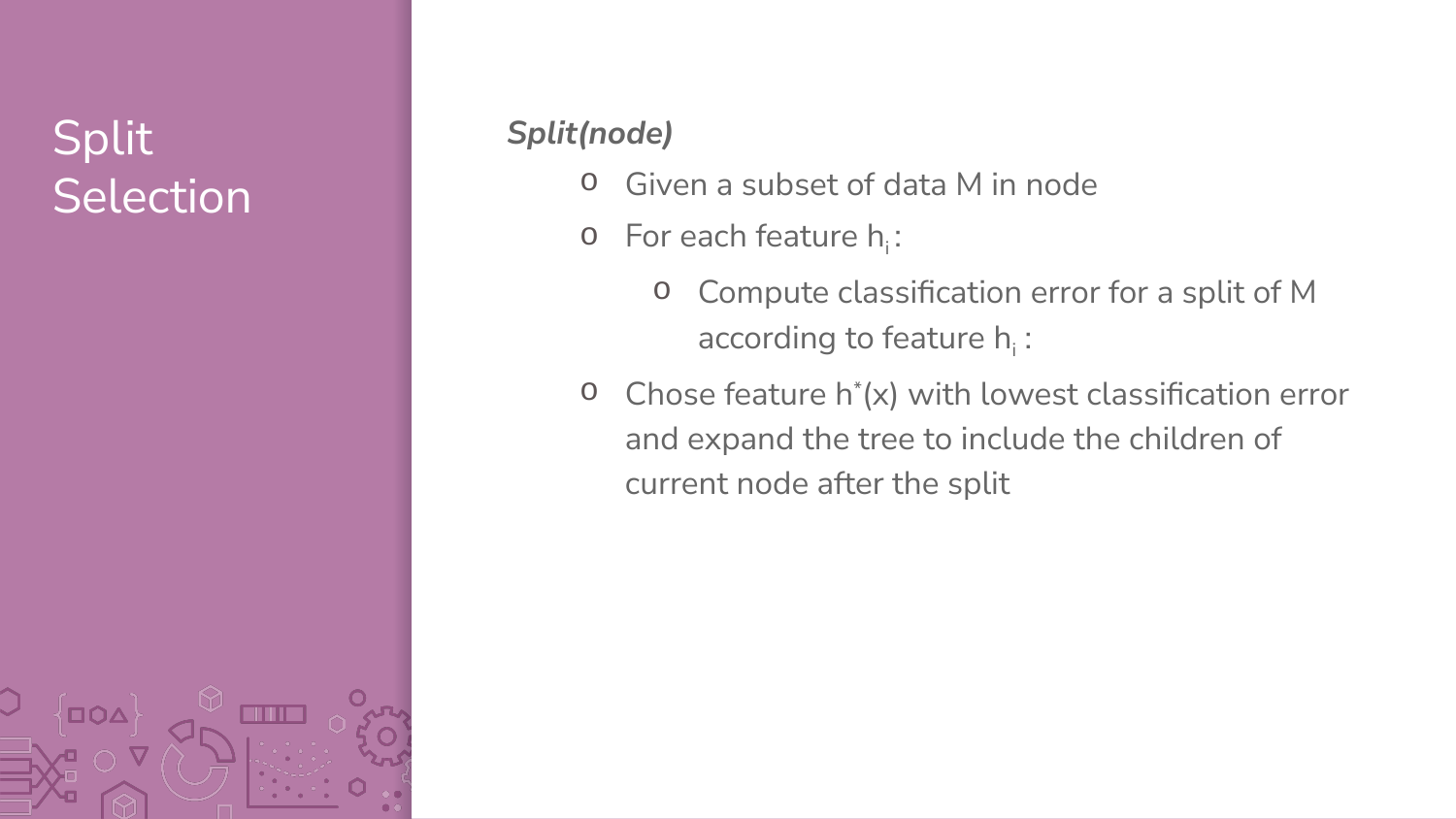

# Split Selection
Split(node)
Given a subset of data M in node
For each feature hi :
Compute classification error for a split of M according to feature hi :
Chose feature h*(x) with lowest classification error and expand the tree to include the children of current node after the split